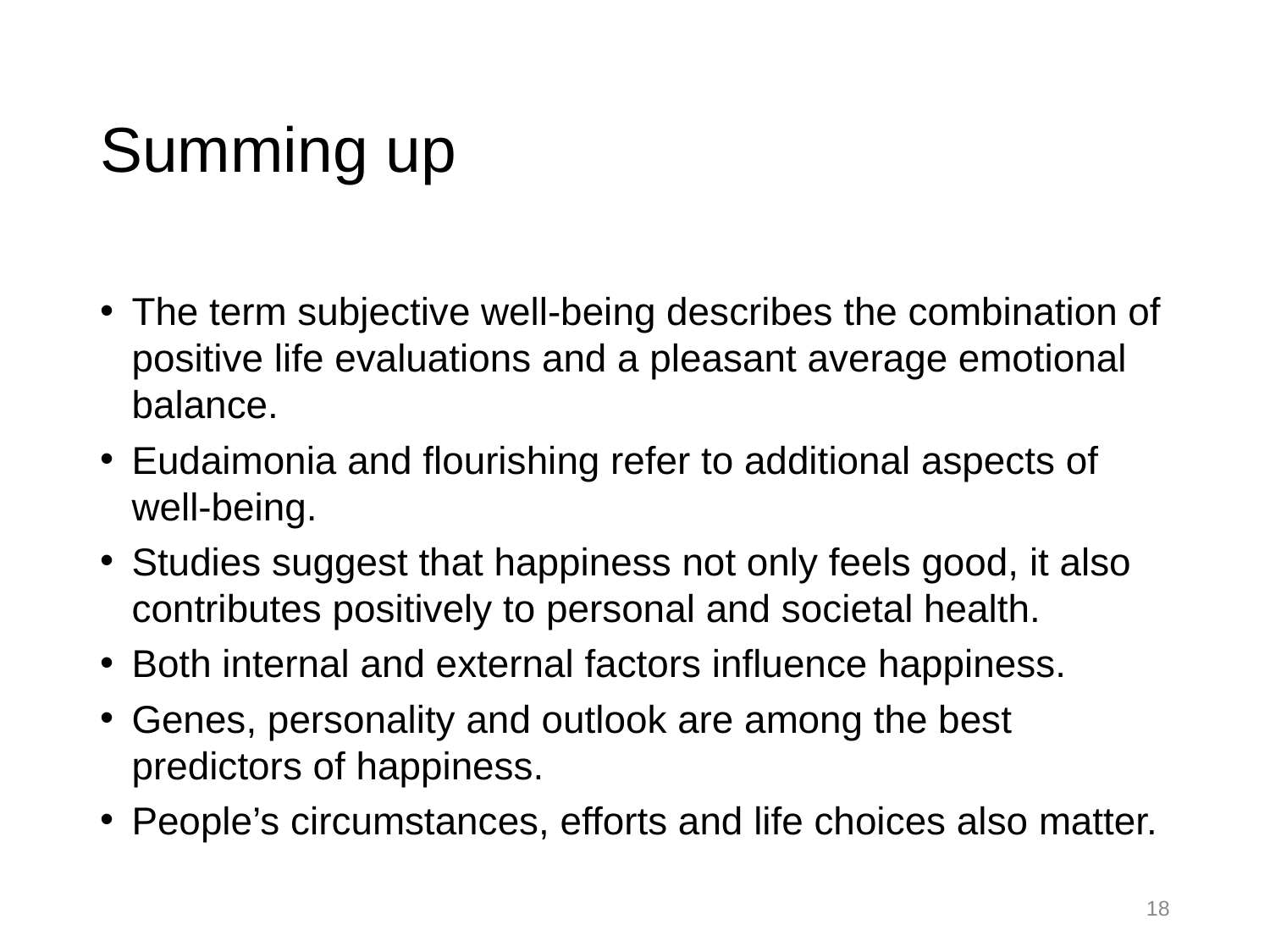

# Summing up
The term subjective well-being describes the combination of positive life evaluations and a pleasant average emotional balance.
Eudaimonia and flourishing refer to additional aspects of well-being.
Studies suggest that happiness not only feels good, it also contributes positively to personal and societal health.
Both internal and external factors influence happiness.
Genes, personality and outlook are among the best predictors of happiness.
People’s circumstances, efforts and life choices also matter.
18